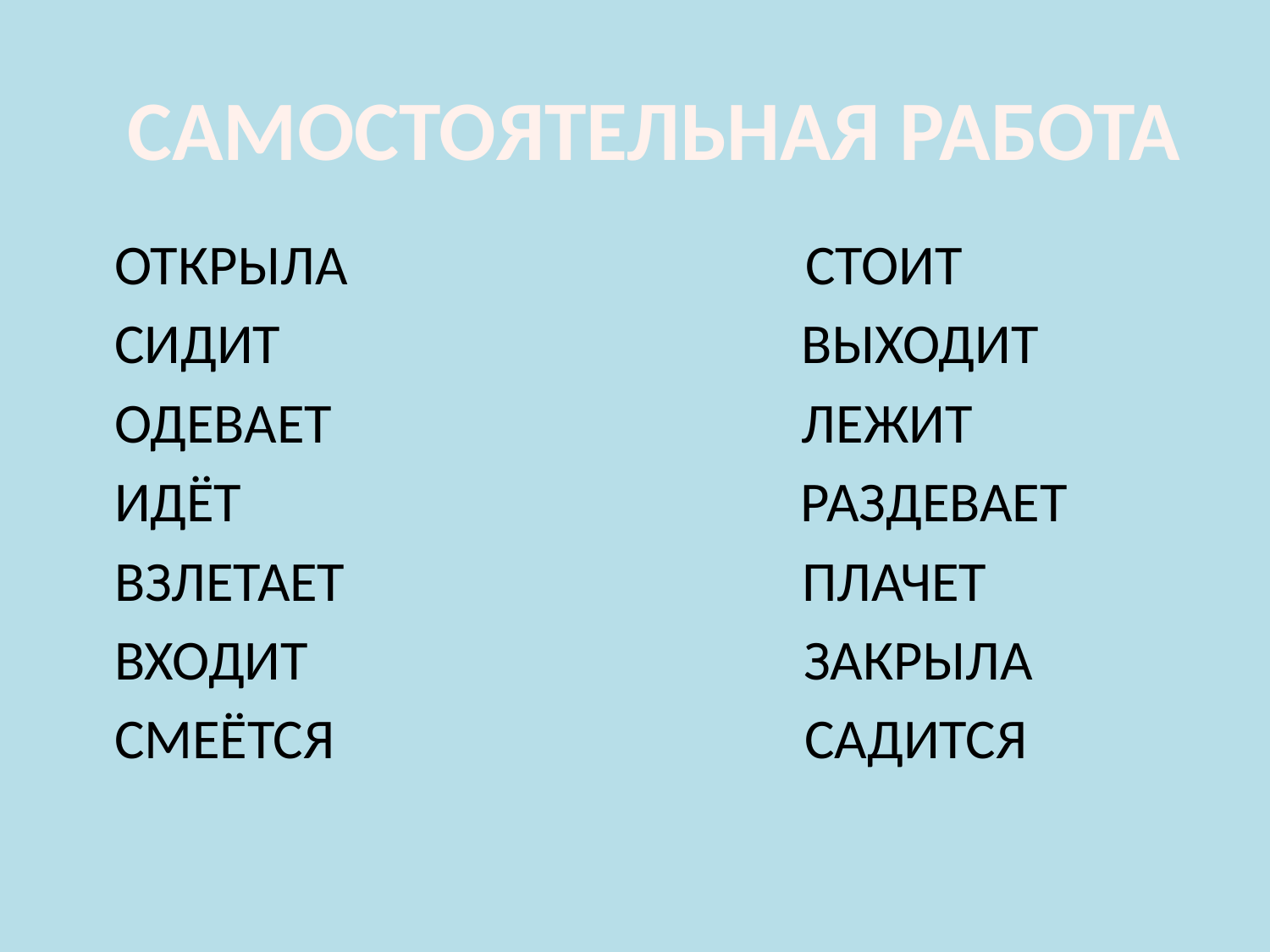

#
САМОСТОЯТЕЛЬНАЯ РАБОТА
   ОТКРЫЛА                                    СТОИТ
   СИДИТ                                         ВЫХОДИТ
   ОДЕВАЕТ                                     ЛЕЖИТ
   ИДЁТ                                            РАЗДЕВАЕТ
   ВЗЛЕТАЕТ                                    ПЛАЧЕТ
   ВХОДИТ                                       ЗАКРЫЛА
   СМЕЁТСЯ                                     САДИТСЯ